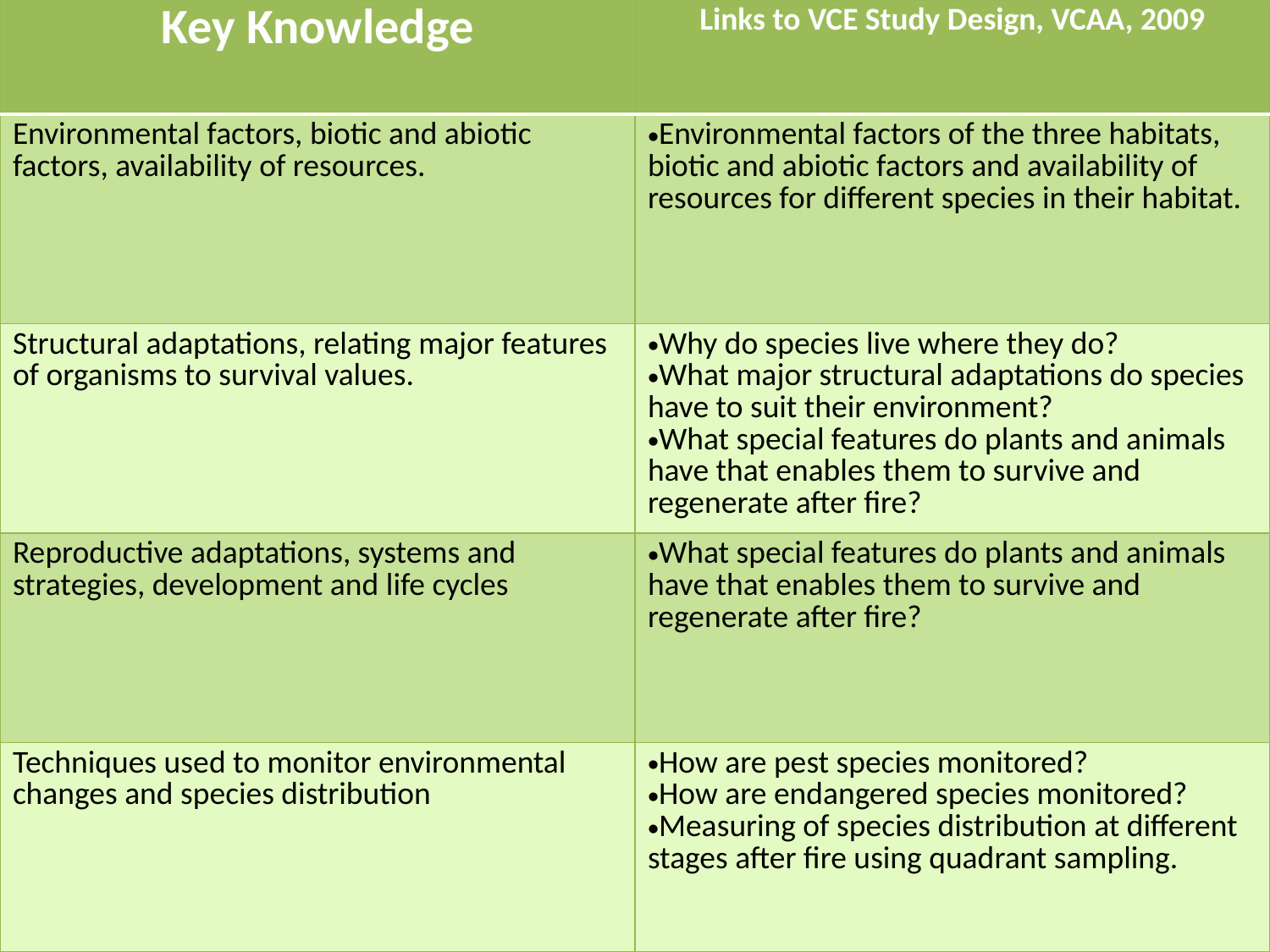

| Key Knowledge | Links to VCE Study Design, VCAA, 2009 |
| --- | --- |
| Environmental factors, biotic and abiotic factors, availability of resources. | Environmental factors of the three habitats, biotic and abiotic factors and availability of resources for different species in their habitat. |
| Structural adaptations, relating major features of organisms to survival values. | Why do species live where they do? What major structural adaptations do species have to suit their environment? What special features do plants and animals have that enables them to survive and regenerate after fire? |
| Reproductive adaptations, systems and strategies, development and life cycles | What special features do plants and animals have that enables them to survive and regenerate after fire? |
| Techniques used to monitor environmental changes and species distribution | How are pest species monitored? How are endangered species monitored? Measuring of species distribution at different stages after fire using quadrant sampling. |